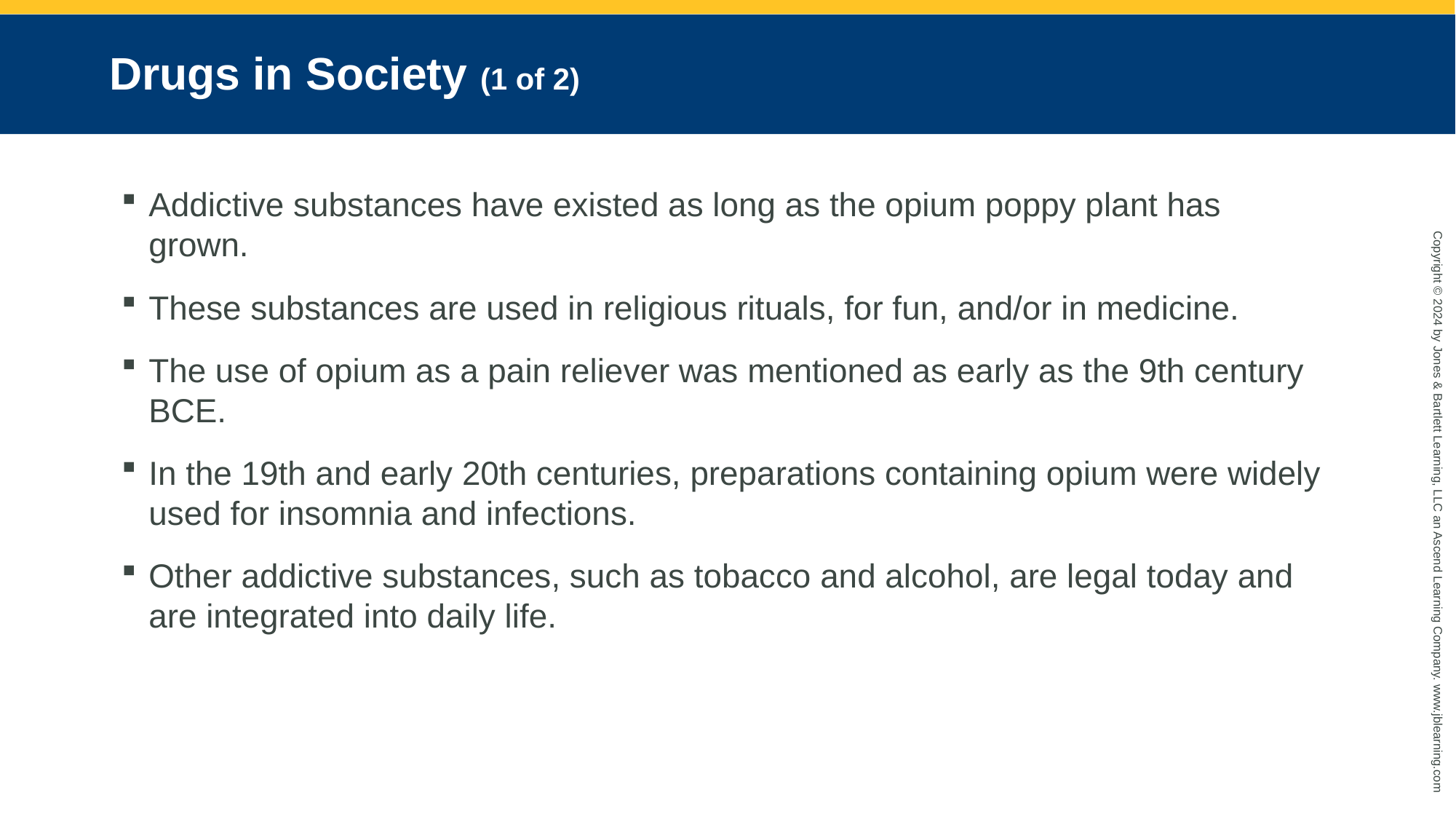

# Drugs in Society (1 of 2)
Addictive substances have existed as long as the opium poppy plant has grown.
These substances are used in religious rituals, for fun, and/or in medicine.
The use of opium as a pain reliever was mentioned as early as the 9th century BCE.
In the 19th and early 20th centuries, preparations containing opium were widely used for insomnia and infections.
Other addictive substances, such as tobacco and alcohol, are legal today and are integrated into daily life.